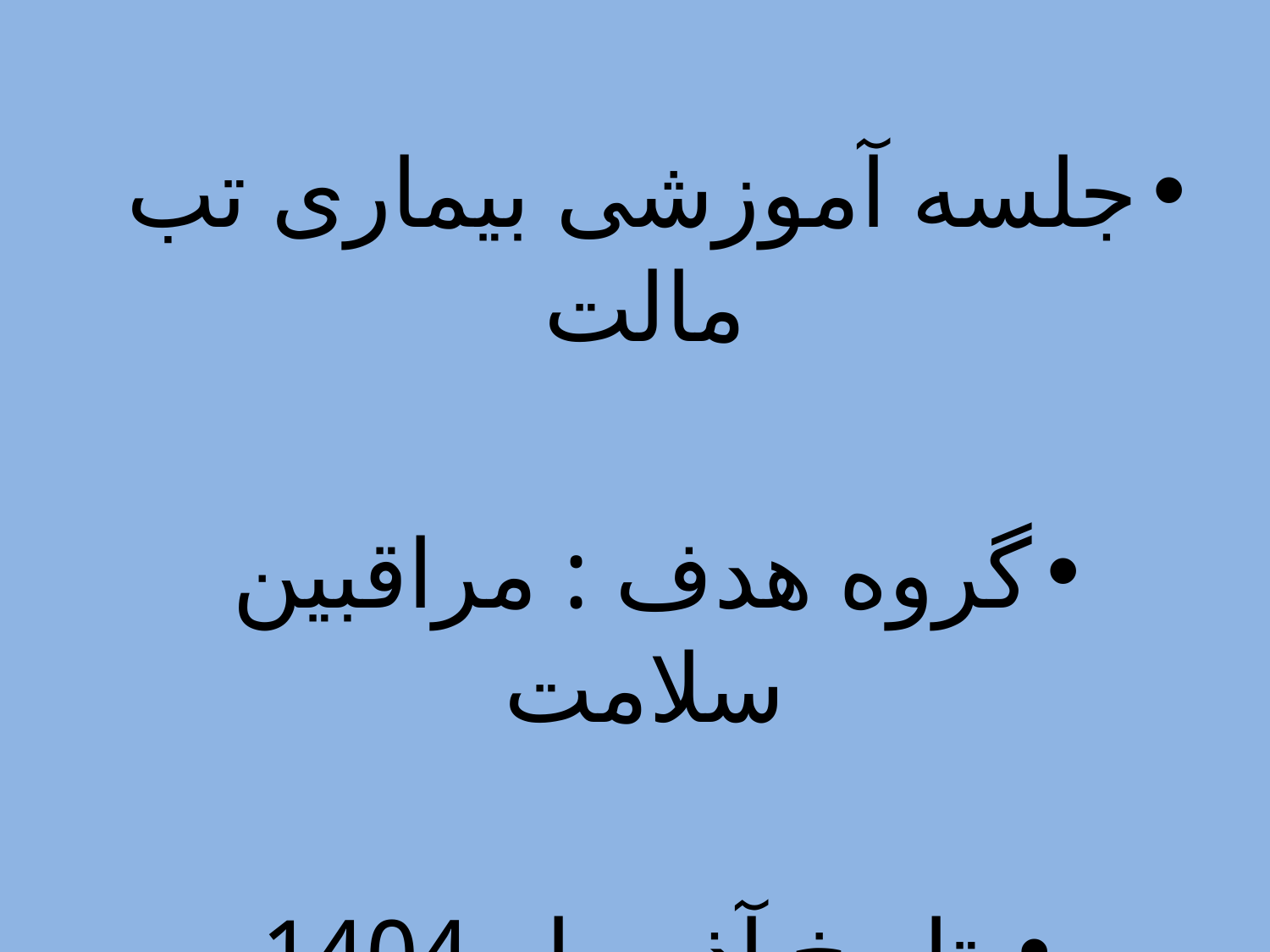

جلسه آموزشی بیماری تب مالت

گروه هدف : مراقبین سلامت

 تاریخ آذر ماه 1404